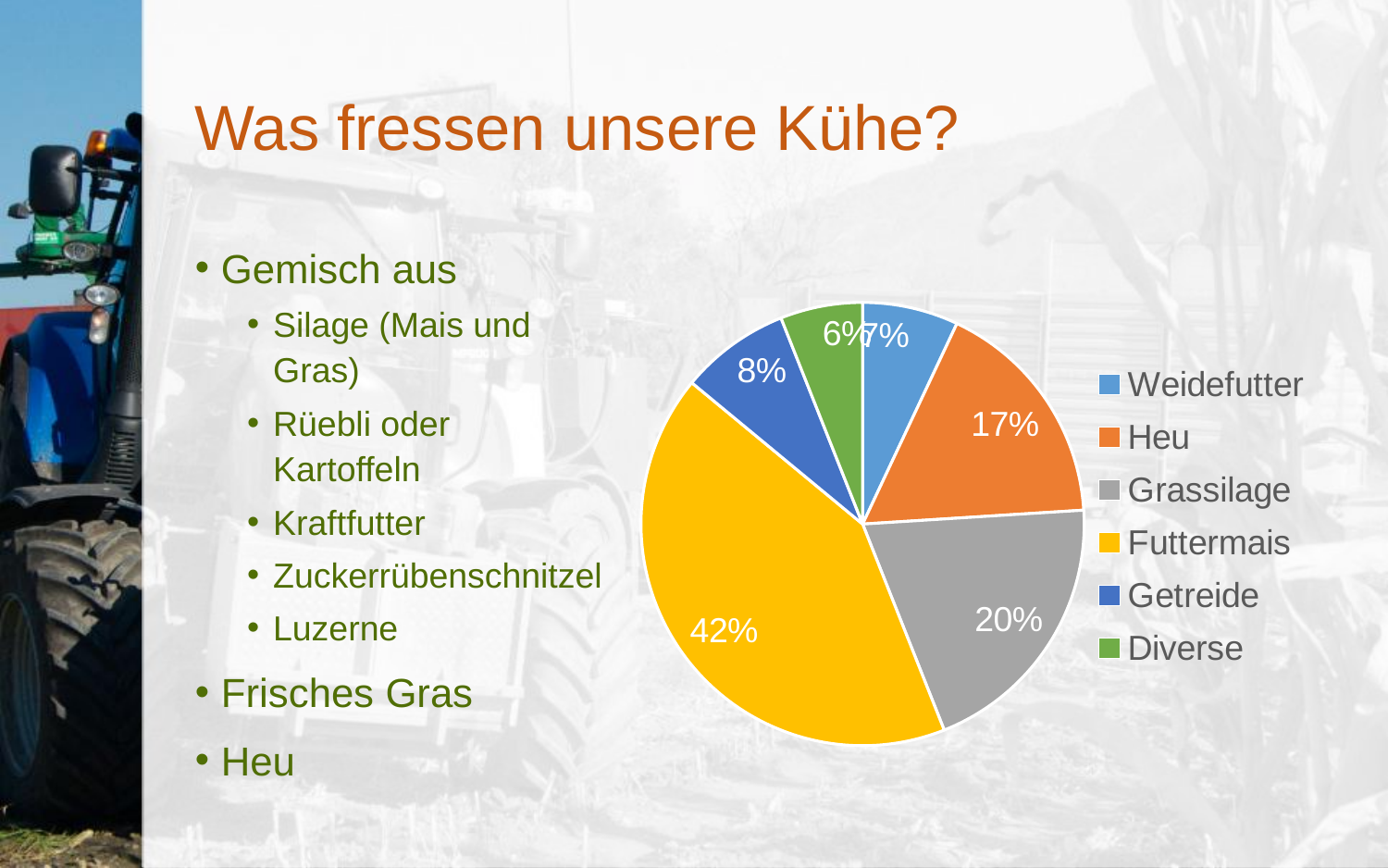

# Was fressen unsere Kühe?

### Chart

| Category | Futtermittel |
|---|---|
| Weidefutter | 0.07 |
| Heu | 0.17 |
| Grassilage | 0.2 |
| Futtermais | 0.42 |
| Getreide | 0.08 |
| Diverse | 0.06 |
Gemisch aus
Silage (Mais und Gras)
Rüebli oder Kartoffeln
Kraftfutter
Zuckerrübenschnitzel
Luzerne
Frisches Gras
Heu